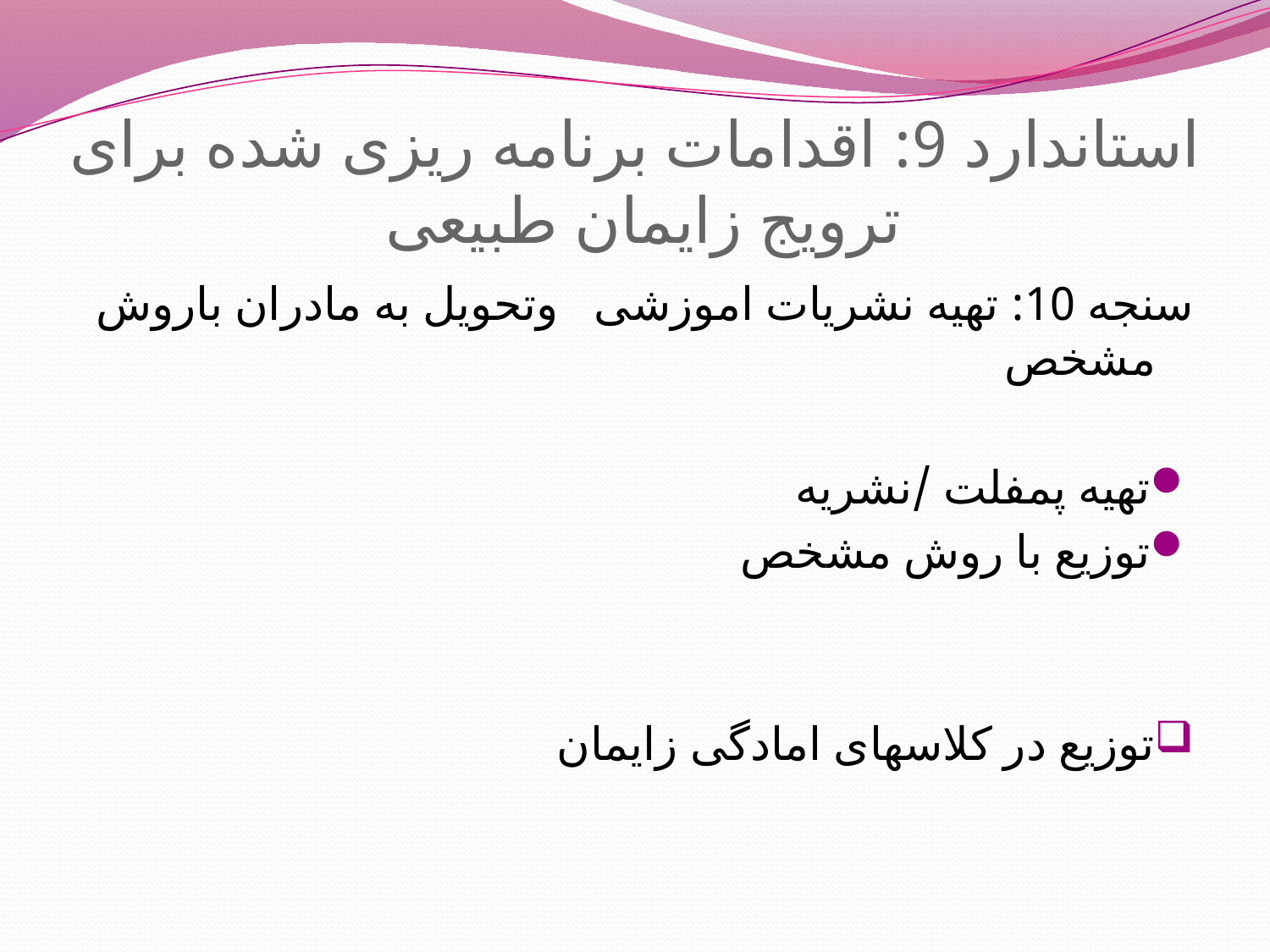

# استاندارد 9: اقدامات برنامه ریزی شده برای ترویج زایمان طبیعی
سنجه 10: تهیه نشریات اموزشی   وتحویل به مادران باروش مشخص

تهیه پمفلت /نشریه
توزیع با روش مشخص

توزیع در کلاسهای امادگی زایمان